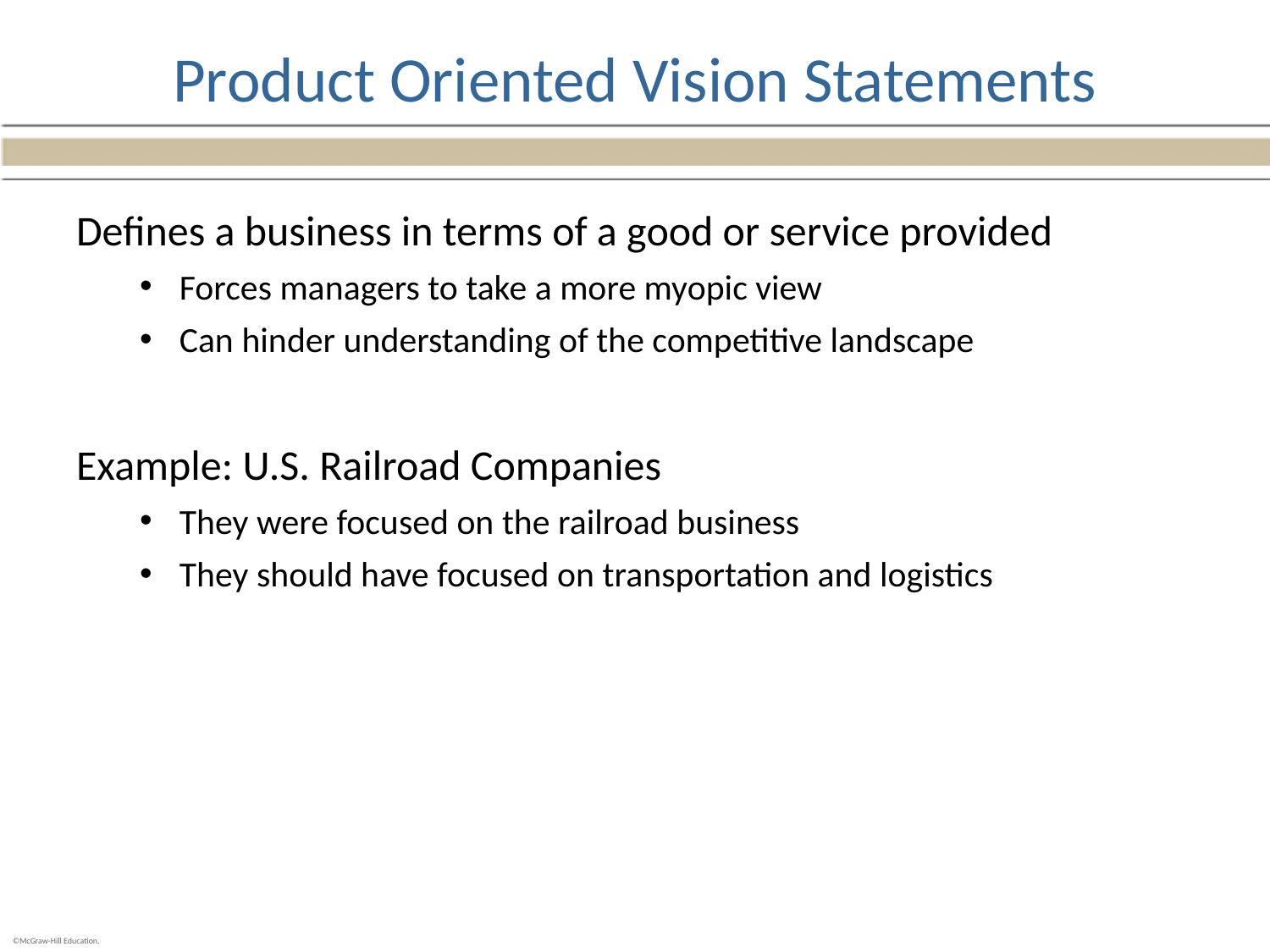

# Product Oriented Vision Statements
Defines a business in terms of a good or service provided
Forces managers to take a more myopic view
Can hinder understanding of the competitive landscape

Example: U.S. Railroad Companies
They were focused on the railroad business
They should have focused on transportation and logistics